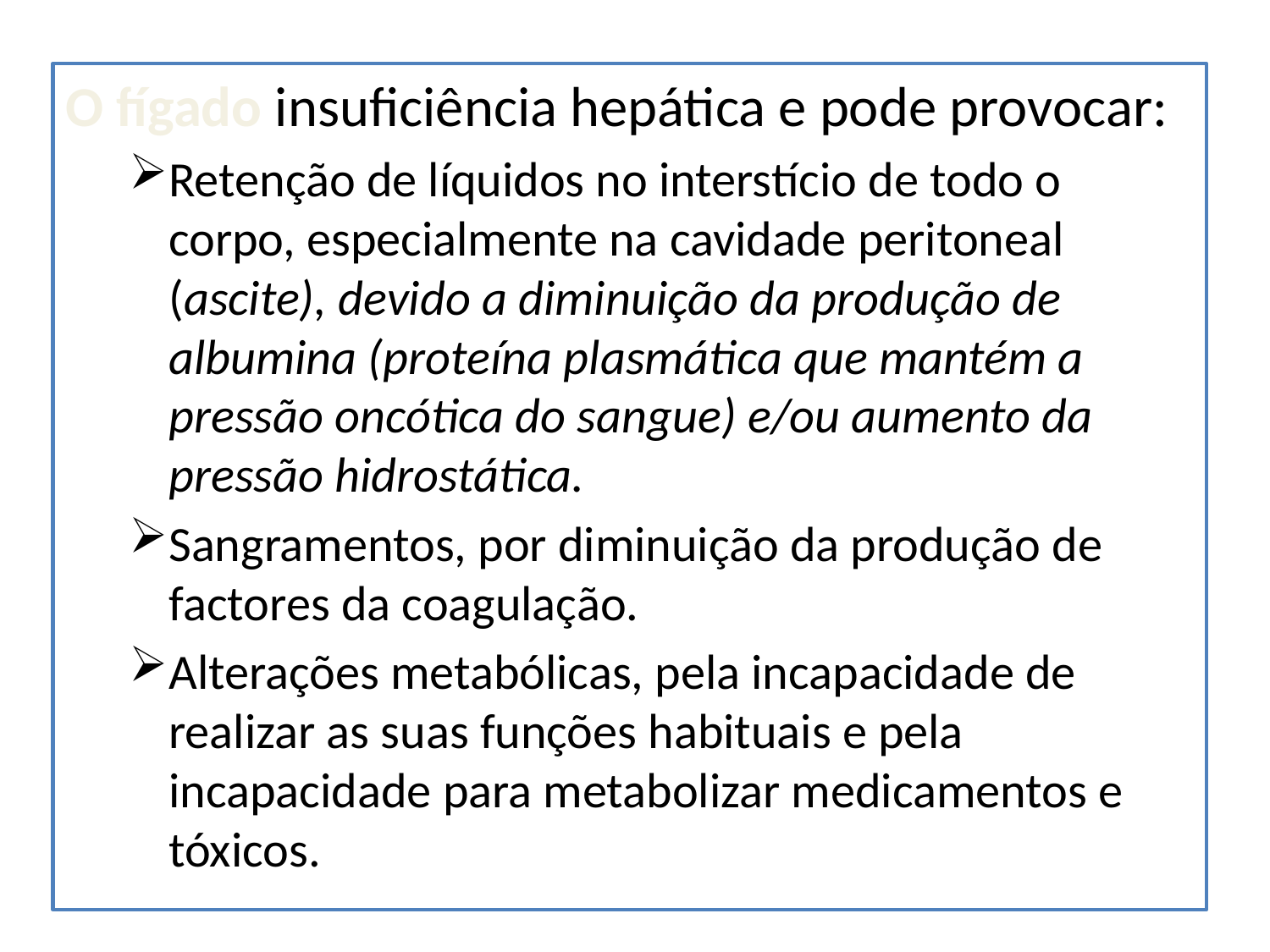

#
O fígado insuficiência hepática e pode provocar:
Retenção de líquidos no interstício de todo o corpo, especialmente na cavidade peritoneal (ascite), devido a diminuição da produção de albumina (proteína plasmática que mantém a pressão oncótica do sangue) e/ou aumento da pressão hidrostática.
Sangramentos, por diminuição da produção de factores da coagulação.
Alterações metabólicas, pela incapacidade de realizar as suas funções habituais e pela incapacidade para metabolizar medicamentos e tóxicos.